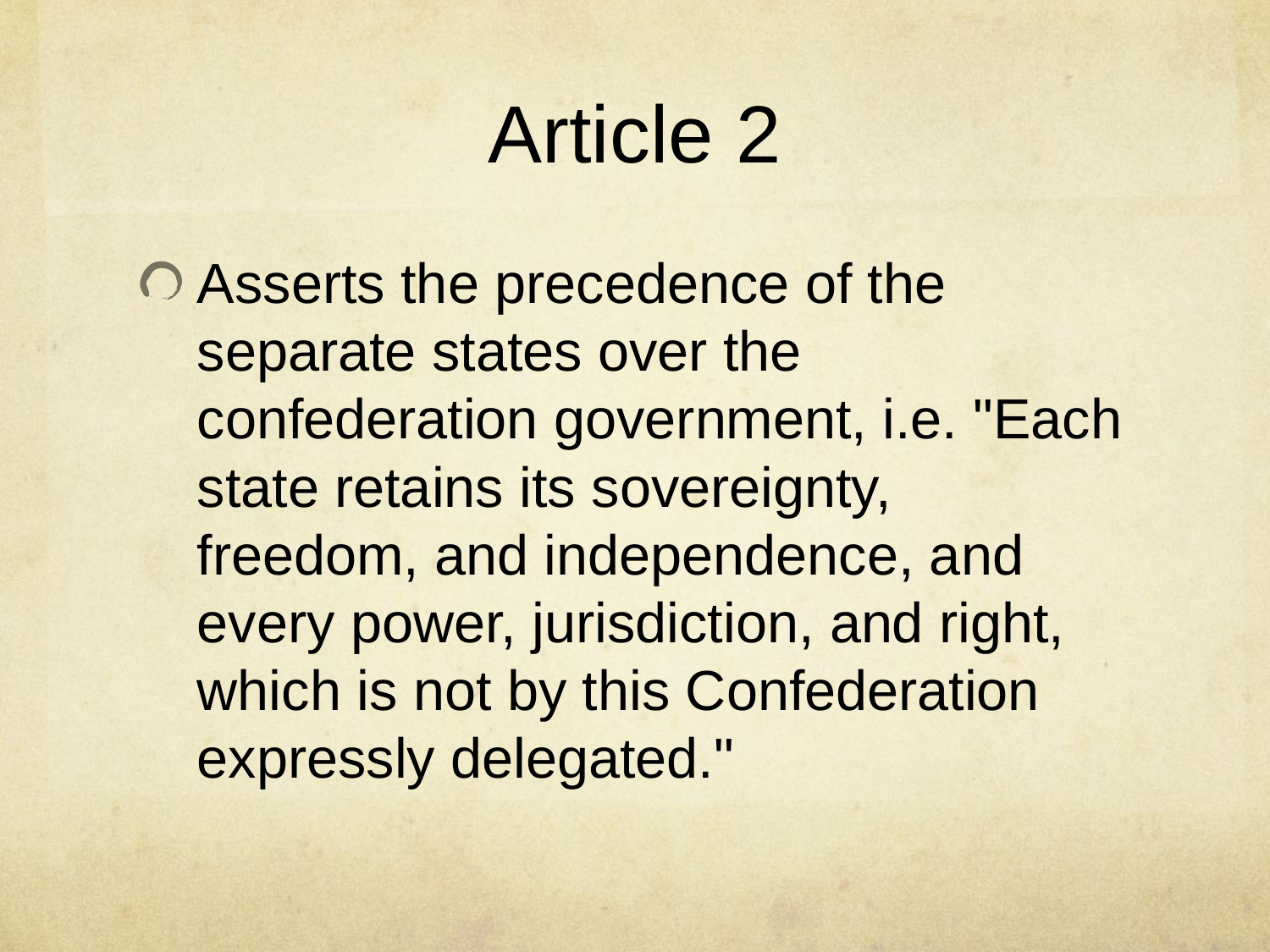

# Article 2
Asserts the precedence of the separate states over the confederation government, i.e. "Each state retains its sovereignty, freedom, and independence, and every power, jurisdiction, and right, which is not by this Confederation expressly delegated."